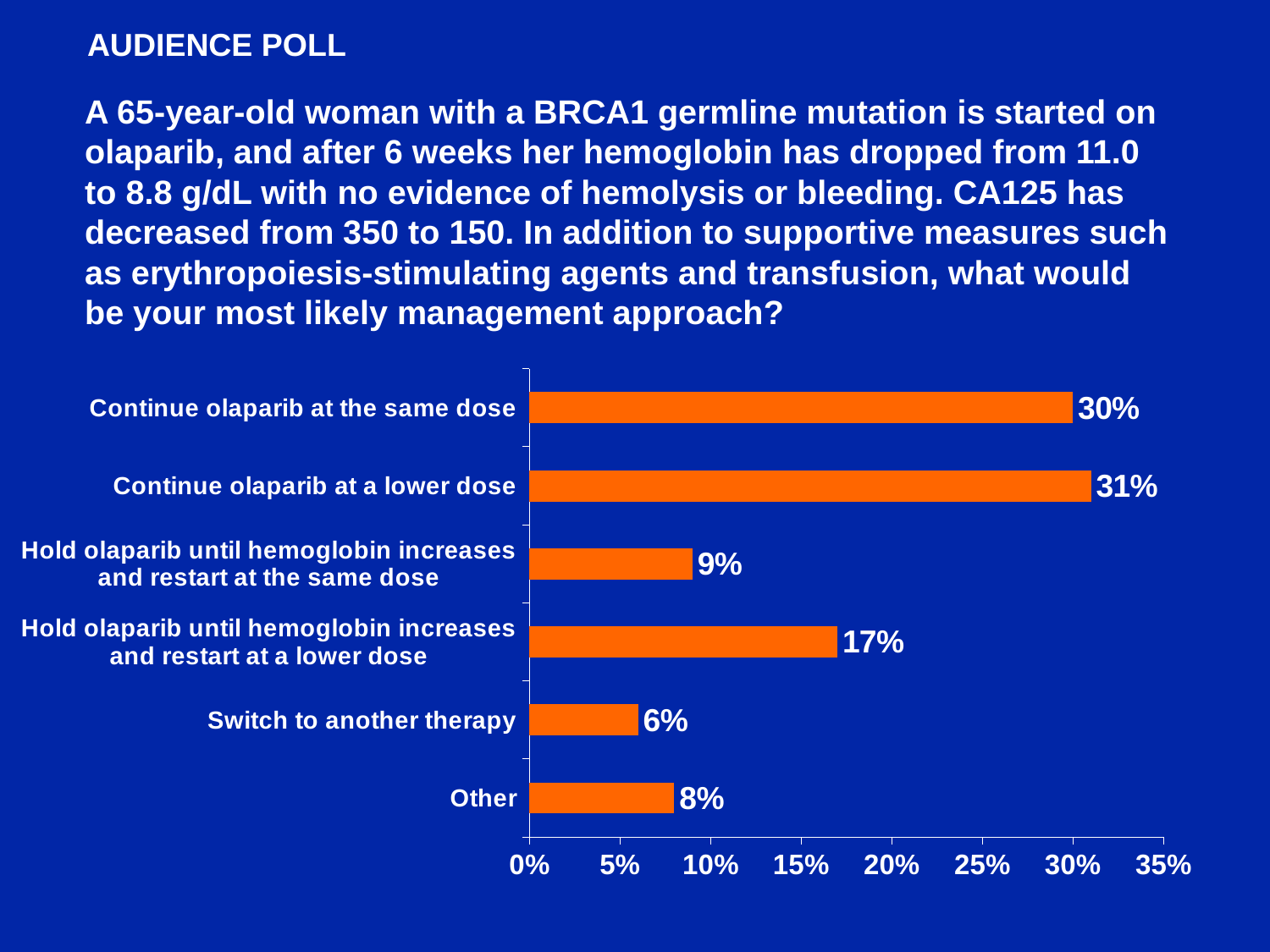

AUDIENCE POLL
A 65-year-old woman with a BRCA1 germline mutation is started on olaparib, and after 6 weeks her hemoglobin has dropped from 11.0 to 8.8 g/dL with no evidence of hemolysis or bleeding. CA125 has decreased from 350 to 150. In addition to supportive measures such as erythropoiesis-stimulating agents and transfusion, what would be your most likely management approach?

### Chart

| Category | Series 1 |
|---|---|
| Other | 0.08 |
| Switch to another therapy | 0.06 |
| Hold olaparib until hemoglobin increases and restart at a lower dose | 0.17 |
| Hold olaparib until hemoglobin increases and restart at the same dose | 0.09 |
| Continue olaparib at a lower dose | 0.31 |
| Continue olaparib at the same dose | 0.3 |